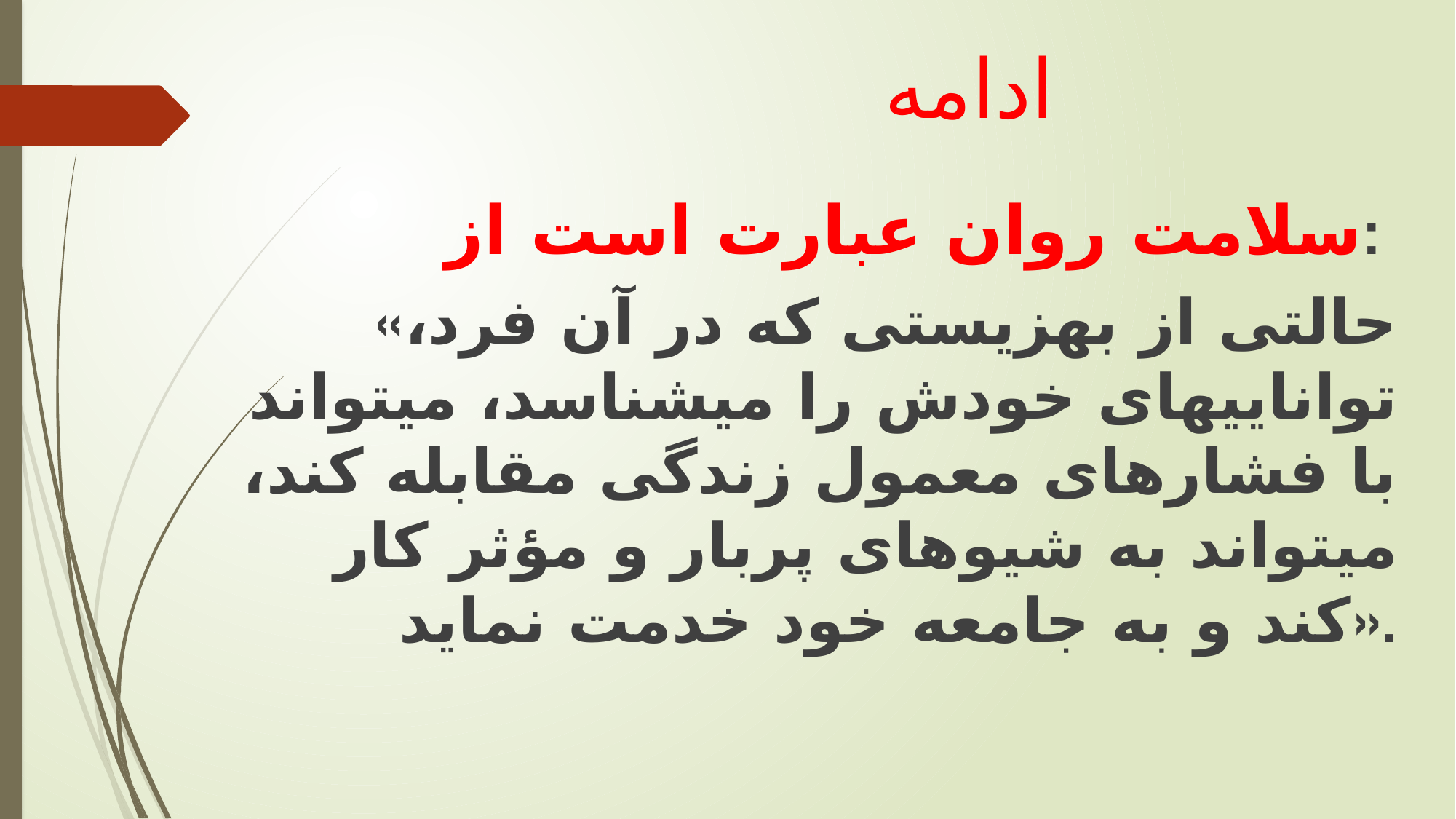

# ادامه
سلامت روان عبارت است از:
«حالتی از بهزیستی که در آن فرد، توانایی­های خودش را می­شناسد، می­تواند با فشارهای معمول زندگی مقابله کند، می­تواند به شیوه­ای پربار و مؤثر کار کند و به جامعه خود خدمت نماید».